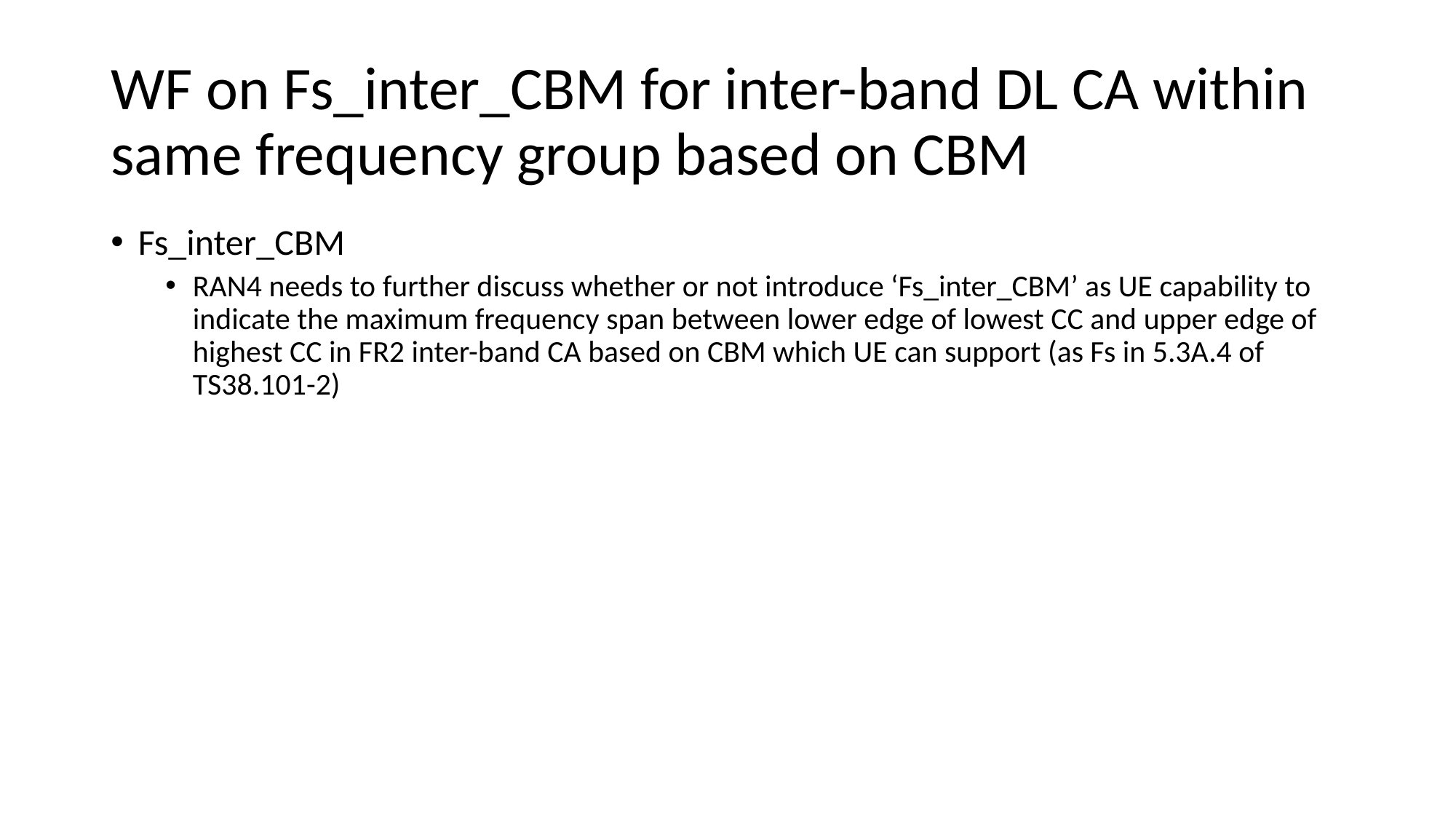

# WF on Fs_inter_CBM for inter-band DL CA within same frequency group based on CBM
Fs_inter_CBM
RAN4 needs to further discuss whether or not introduce ‘Fs_inter_CBM’ as UE capability to indicate the maximum frequency span between lower edge of lowest CC and upper edge of highest CC in FR2 inter-band CA based on CBM which UE can support (as Fs in 5.3A.4 of TS38.101-2)